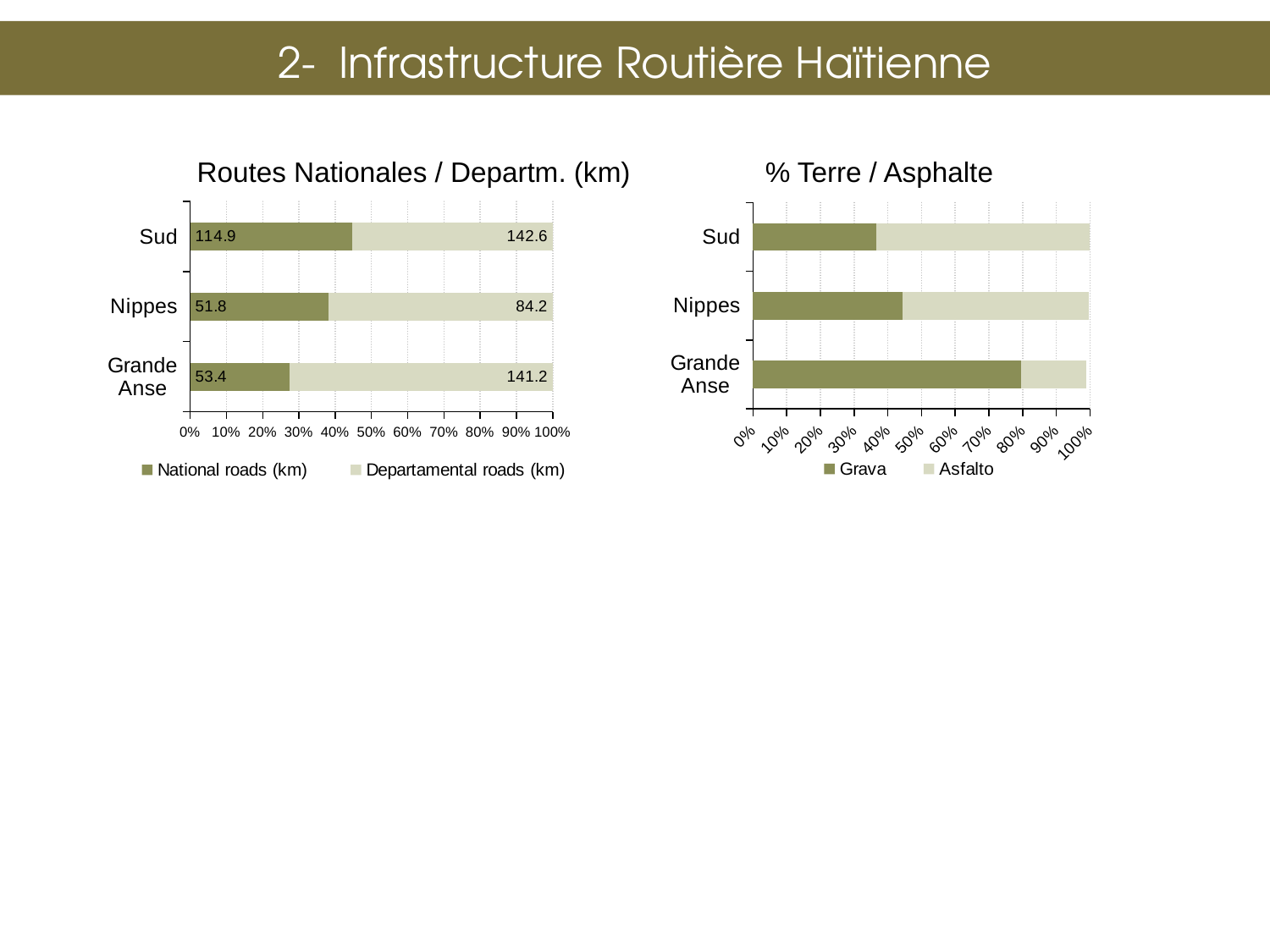

2-  Infrastructure Routière Haïtienne
Routes Nationales / Departm. (km)
% Terre / Asphalte

### Chart

| Category | Grava |  |
|---|---|---|
| Grande Anse | 0.7964 | 0.1914 |
| Nippes | 0.4433 | 0.5523 |
| Sud | 0.3653 | 0.6347 |

### Chart

| Category | National roads (km) | Departamental roads (km) |
|---|---|---|
| Grande Anse | 53.35 | 141.2 |
| Nippes | 51.81 | 84.15 |
| Sud | 114.86 | 142.59 |

### Chart

| Category |
|---|